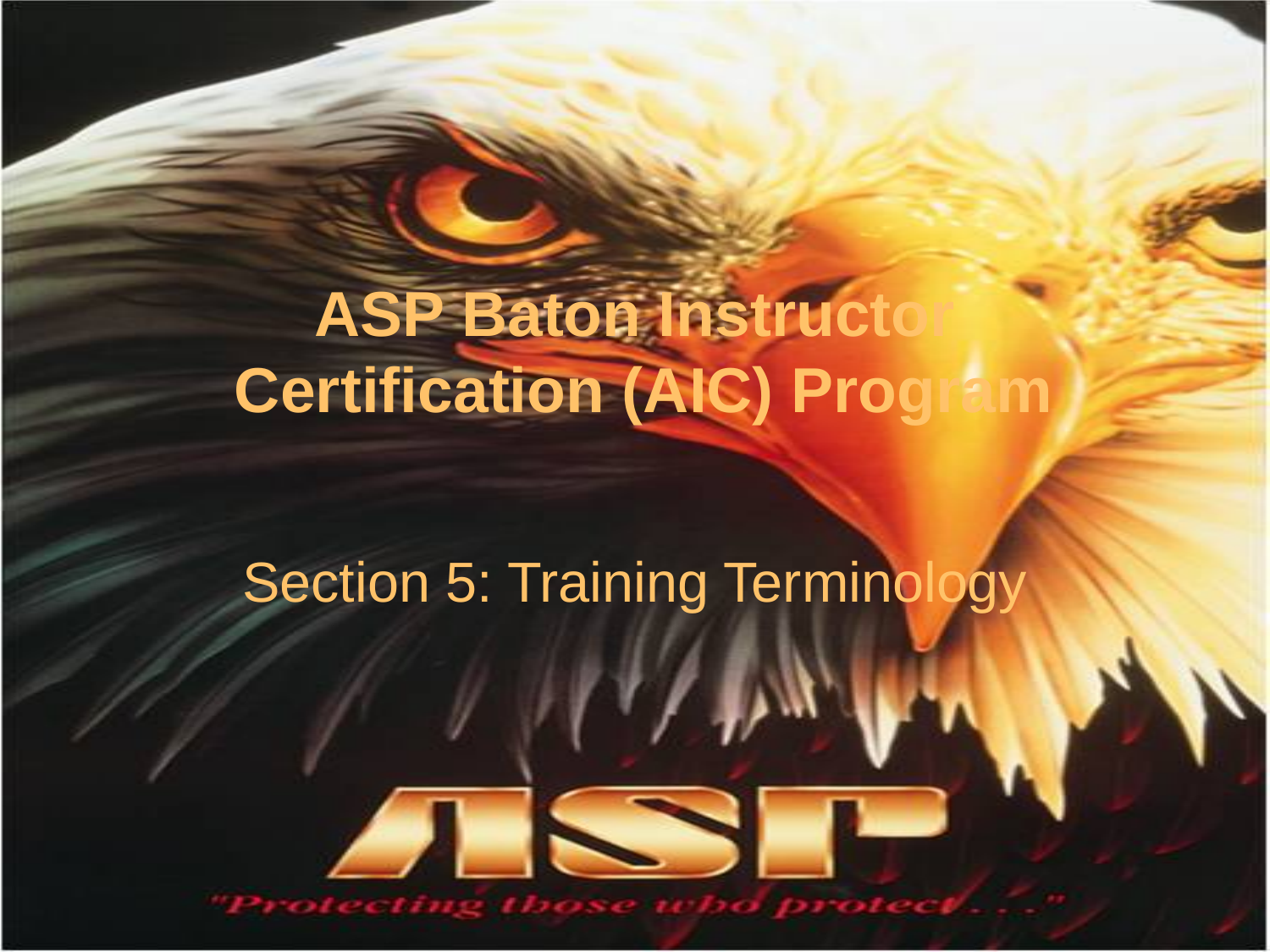

# ASP Baton Instructor Certification (AIC) Program
Section 5: Training Terminology